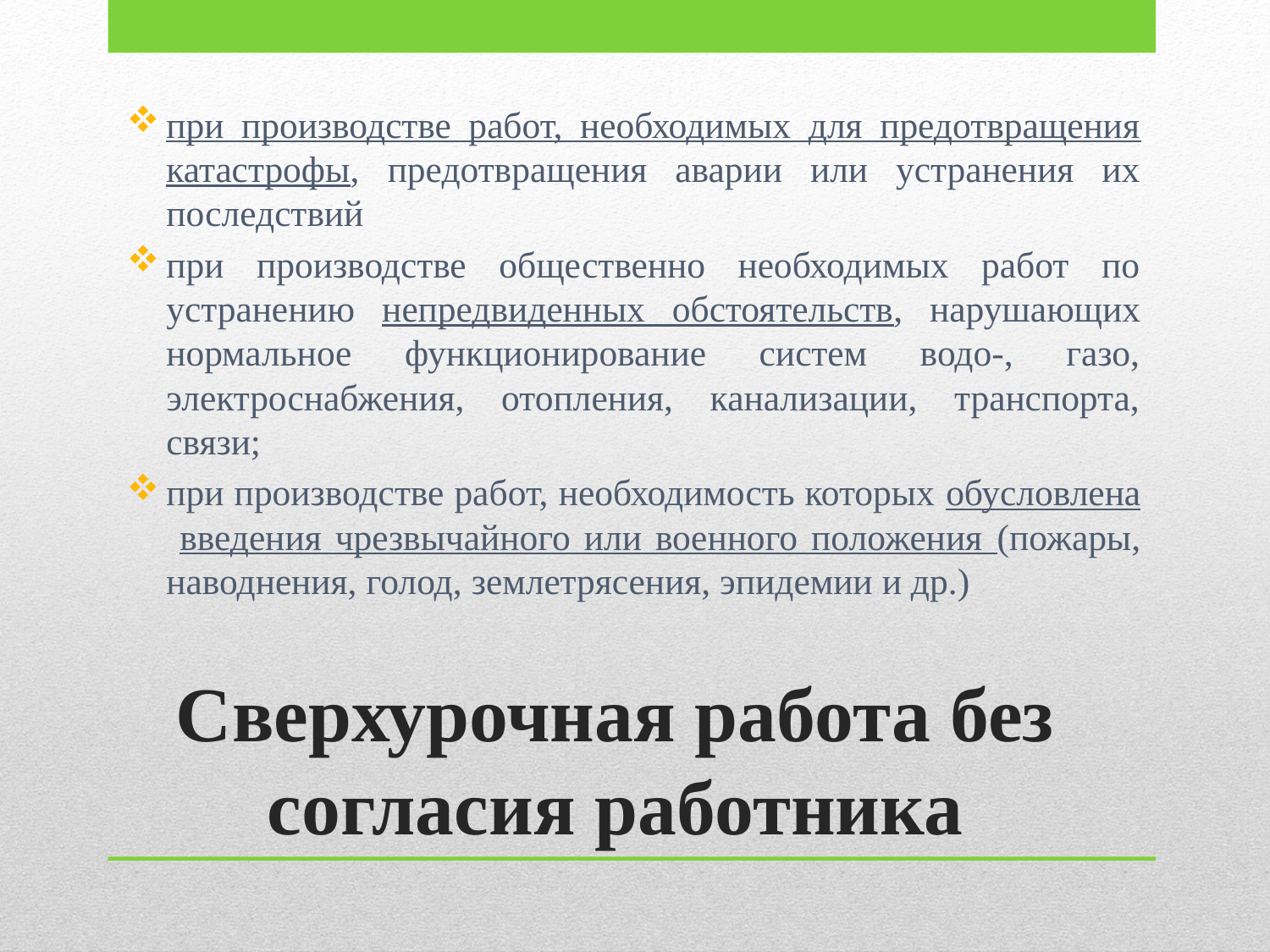

при производстве работ, необходимых для предотвращения катастрофы, предотвращения аварии или устранения их последствий
при производстве общественно необходимых работ по устранению непредвиденных обстоятельств, нарушающих нормальное функционирование систем водо-, газо, электроснабжения, отопления, канализации, транспорта, связи;
при производстве работ, необходимость которых обусловлена  введения чрезвычайного или военного положения (пожары, наводнения, голод, землетрясения, эпидемии и др.)

# Сверхурочная работа без согласия работника